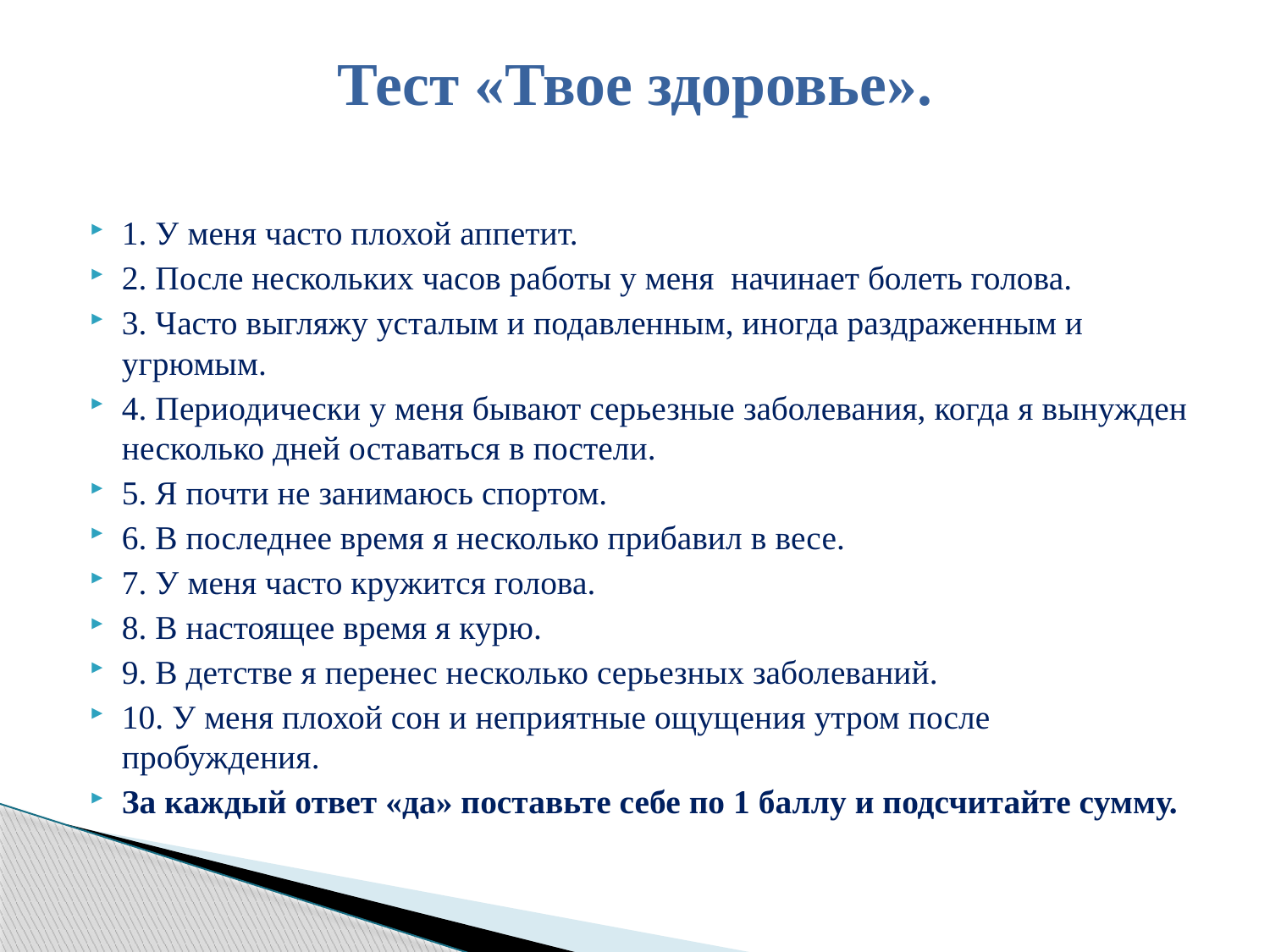

# Тест «Твое здоровье».
1. У меня часто плохой аппетит.
2. После нескольких часов работы у меня  начинает болеть голова.
3. Часто выгляжу усталым и подавленным, иногда раздраженным и угрюмым.
4. Периодически у меня бывают серьезные заболевания, когда я вынужден несколько дней оставаться в постели.
5. Я почти не занимаюсь спортом.
6. В последнее время я несколько прибавил в весе.
7. У меня часто кружится голова.
8. В настоящее время я курю.
9. В детстве я перенес несколько серьезных заболеваний.
10. У меня плохой сон и неприятные ощущения утром после пробуждения.
За каждый ответ «да» поставьте себе по 1 баллу и подсчитайте сумму.